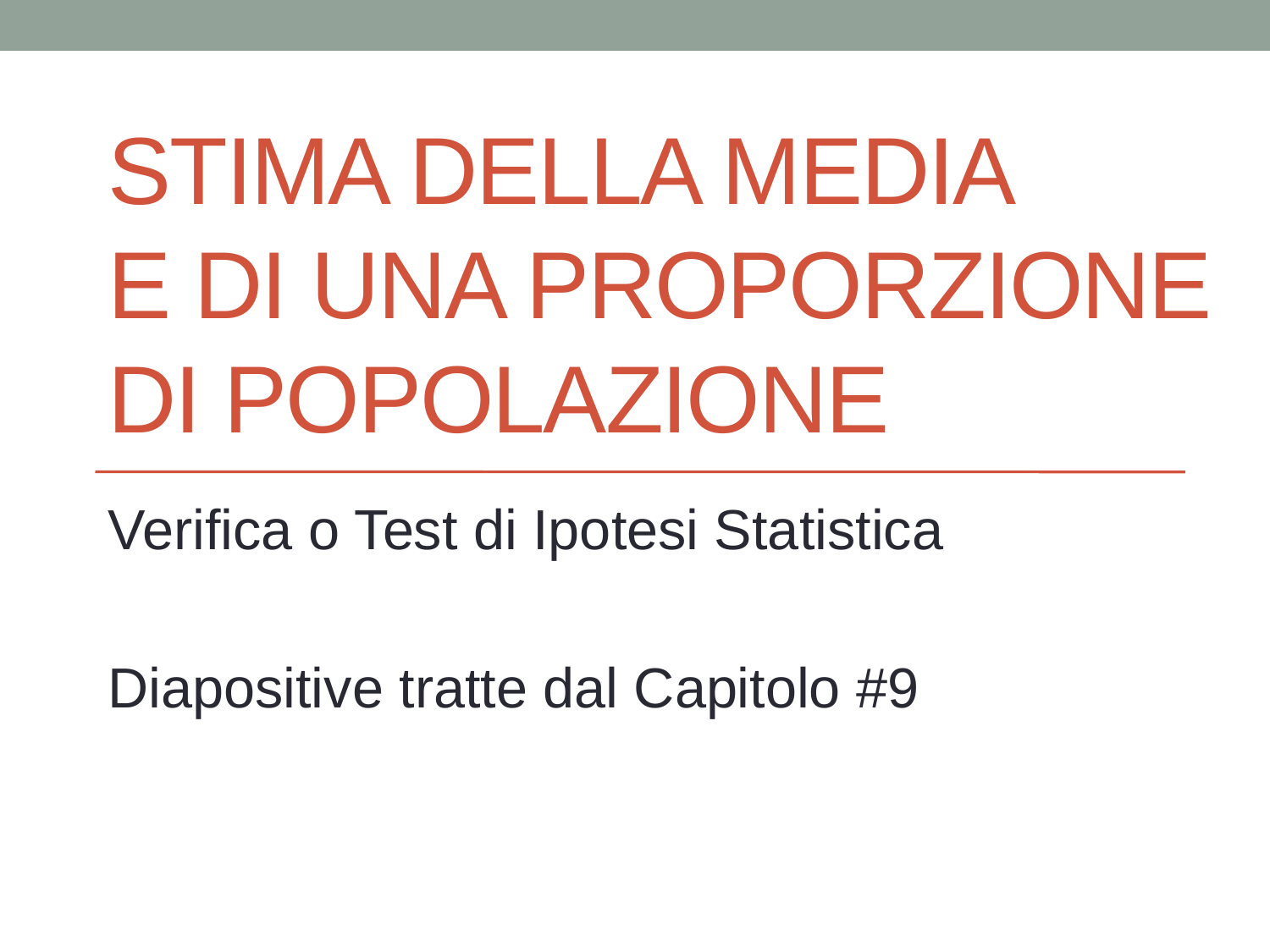

# Stima della media e di una proporzione di popolazione
Verifica o Test di Ipotesi Statistica

Diapositive tratte dal Capitolo #9